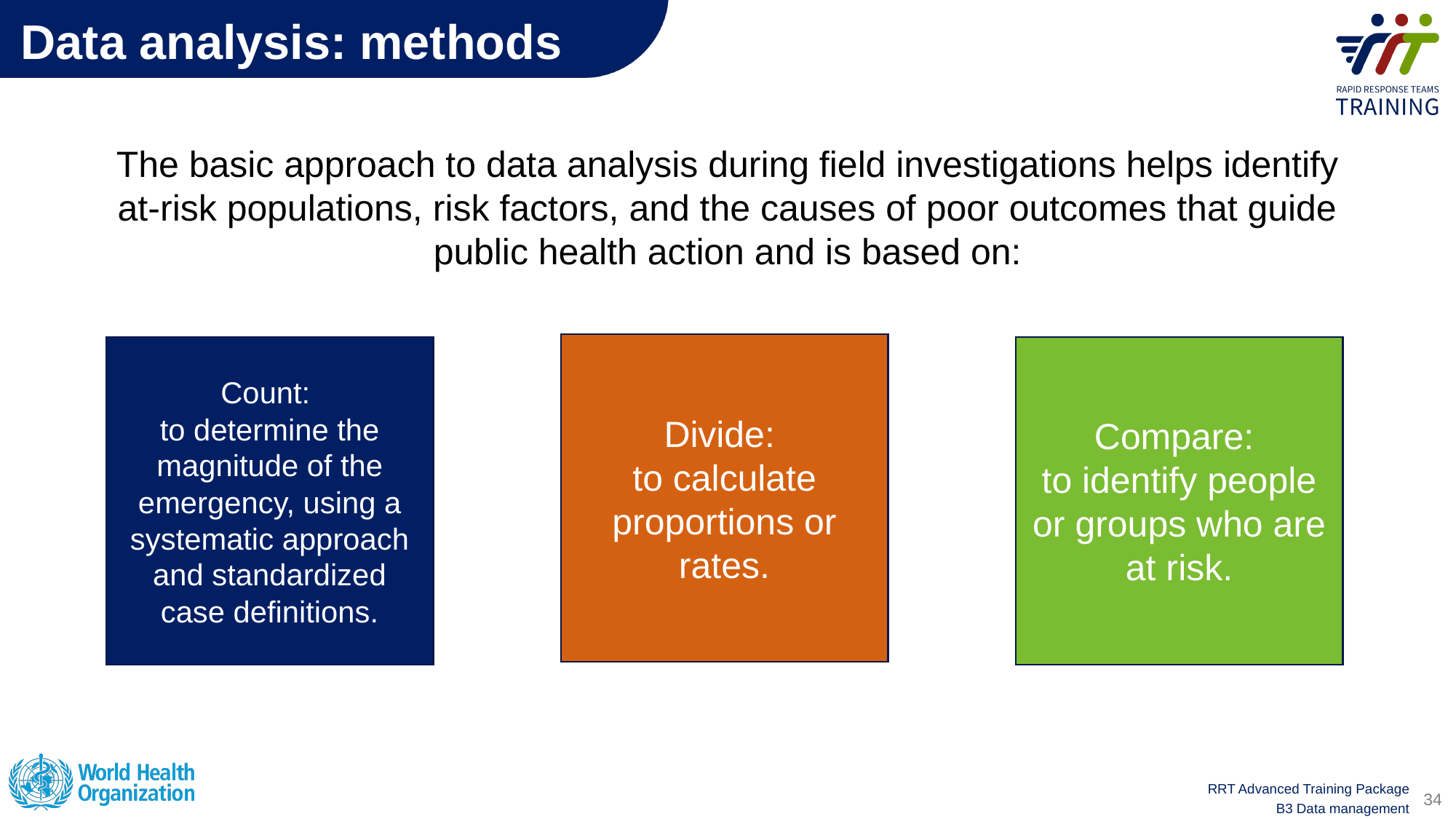

Data analysis: methods
The basic approach to data analysis during field investigations helps identify at-risk populations, risk factors, and the causes of poor outcomes that guide public health action and is based on:

Divide:
to calculate proportions or rates.

Compare:
to identify people or groups who are at risk.

Count:
to determine the magnitude of the emergency, using a systematic approach and standardized case definitions.